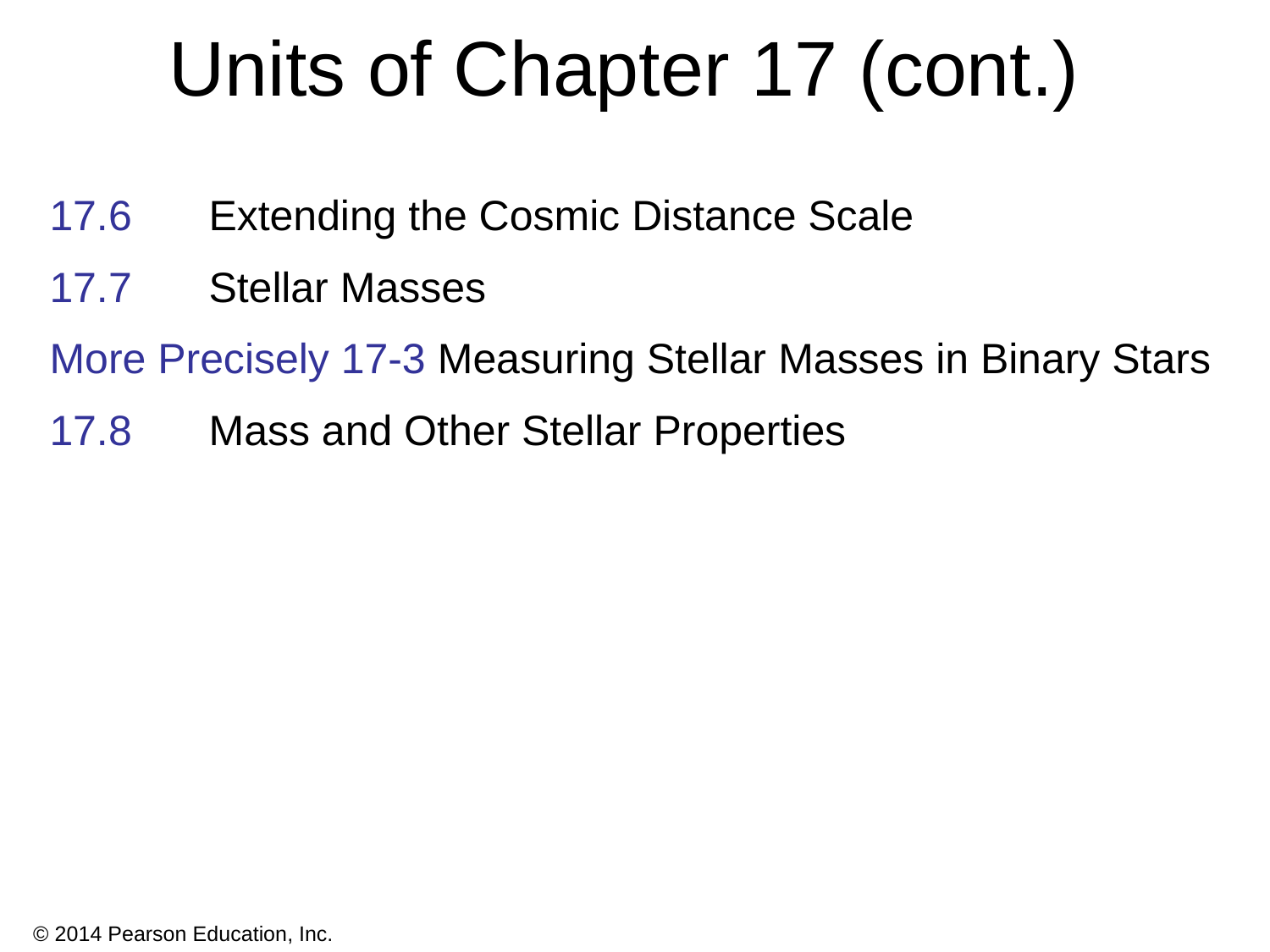

# Units of Chapter 17 (cont.)
17.6	Extending the Cosmic Distance Scale
17.7	Stellar Masses
More Precisely 17-3 Measuring Stellar Masses in Binary Stars
17.8	Mass and Other Stellar Properties